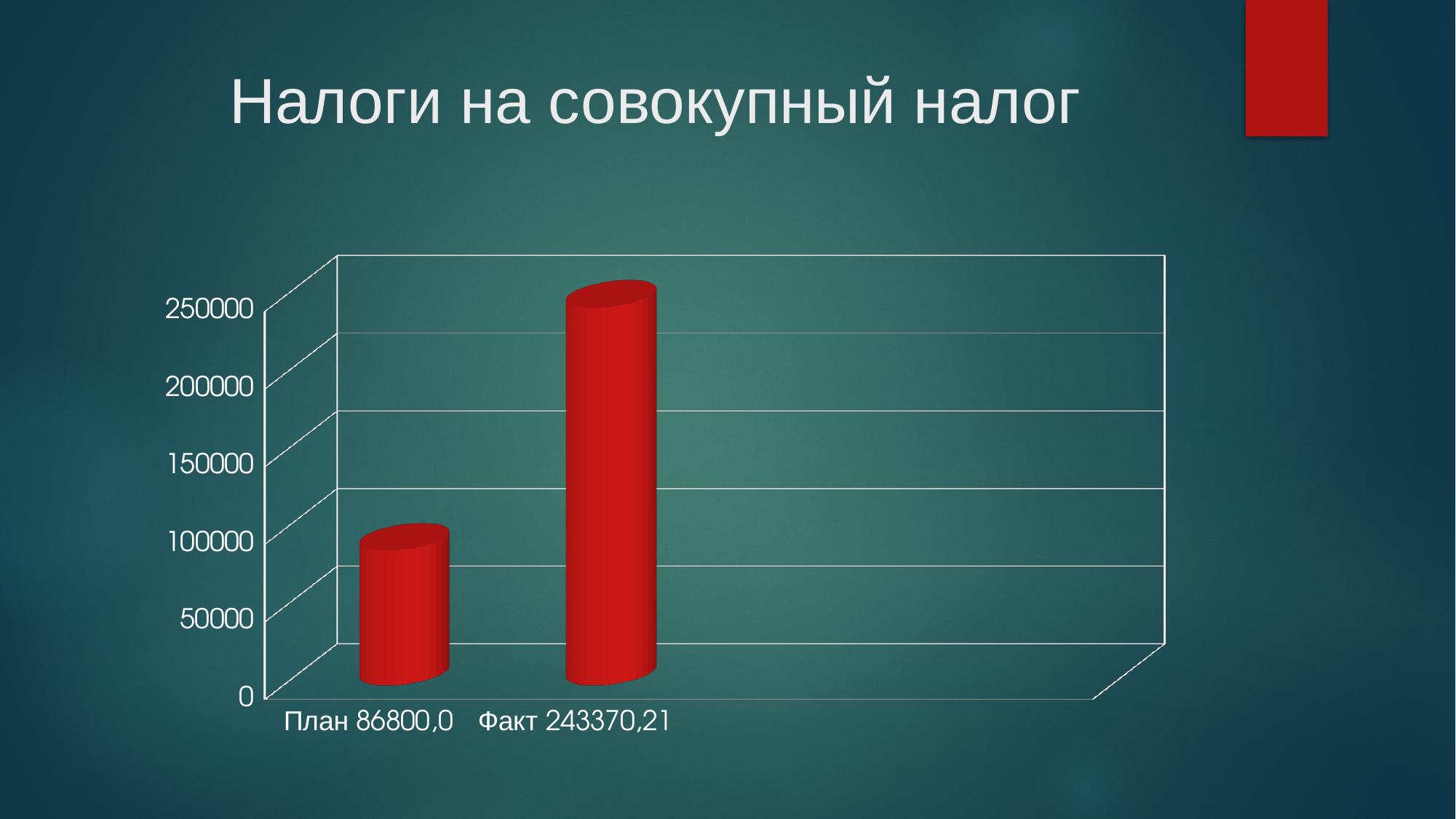

# Налоги на совокупный налог

[unsupported chart]